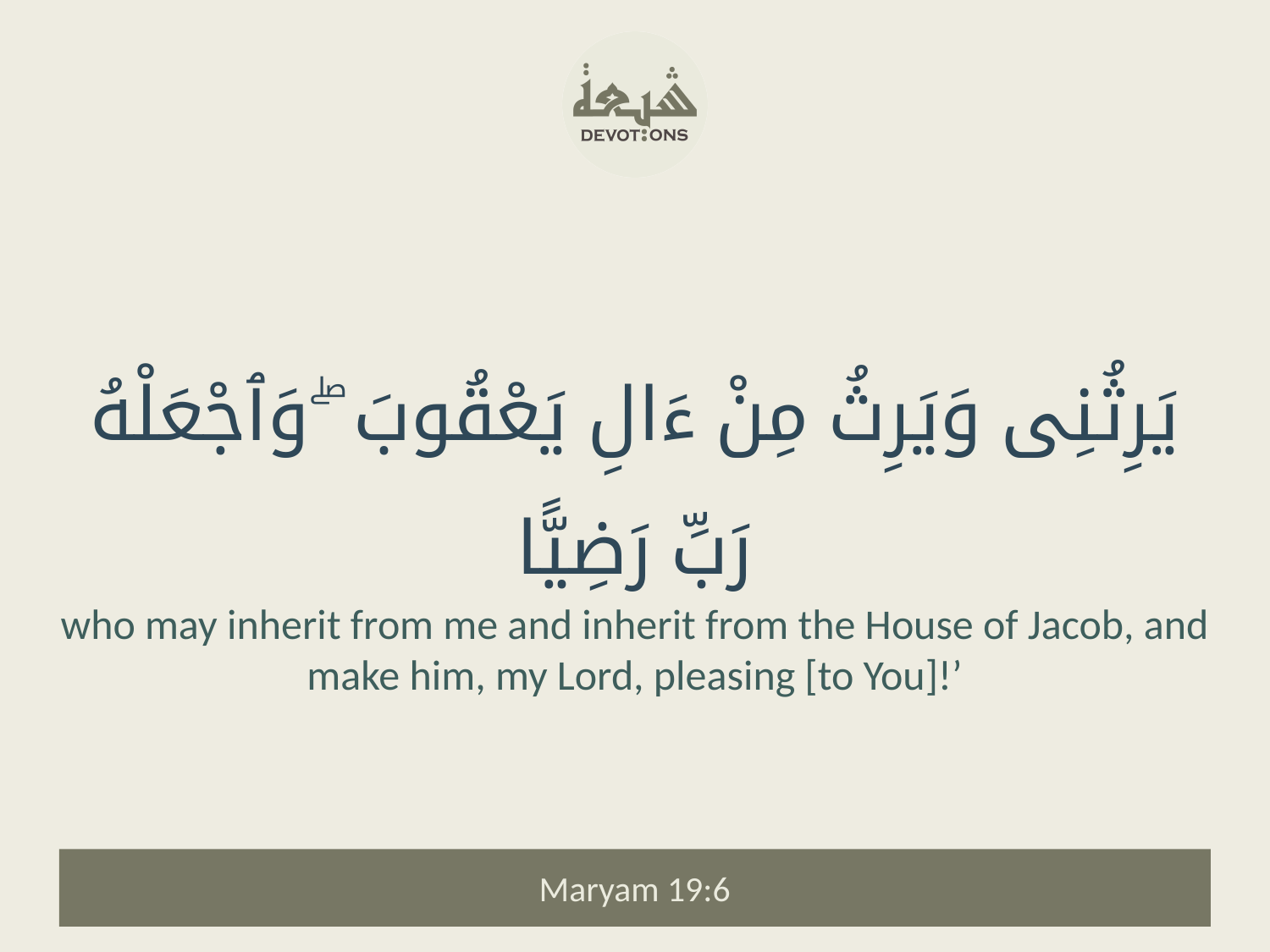

يَرِثُنِى وَيَرِثُ مِنْ ءَالِ يَعْقُوبَ ۖ وَٱجْعَلْهُ رَبِّ رَضِيًّا
who may inherit from me and inherit from the House of Jacob, and make him, my Lord, pleasing [to You]!’
Maryam 19:6